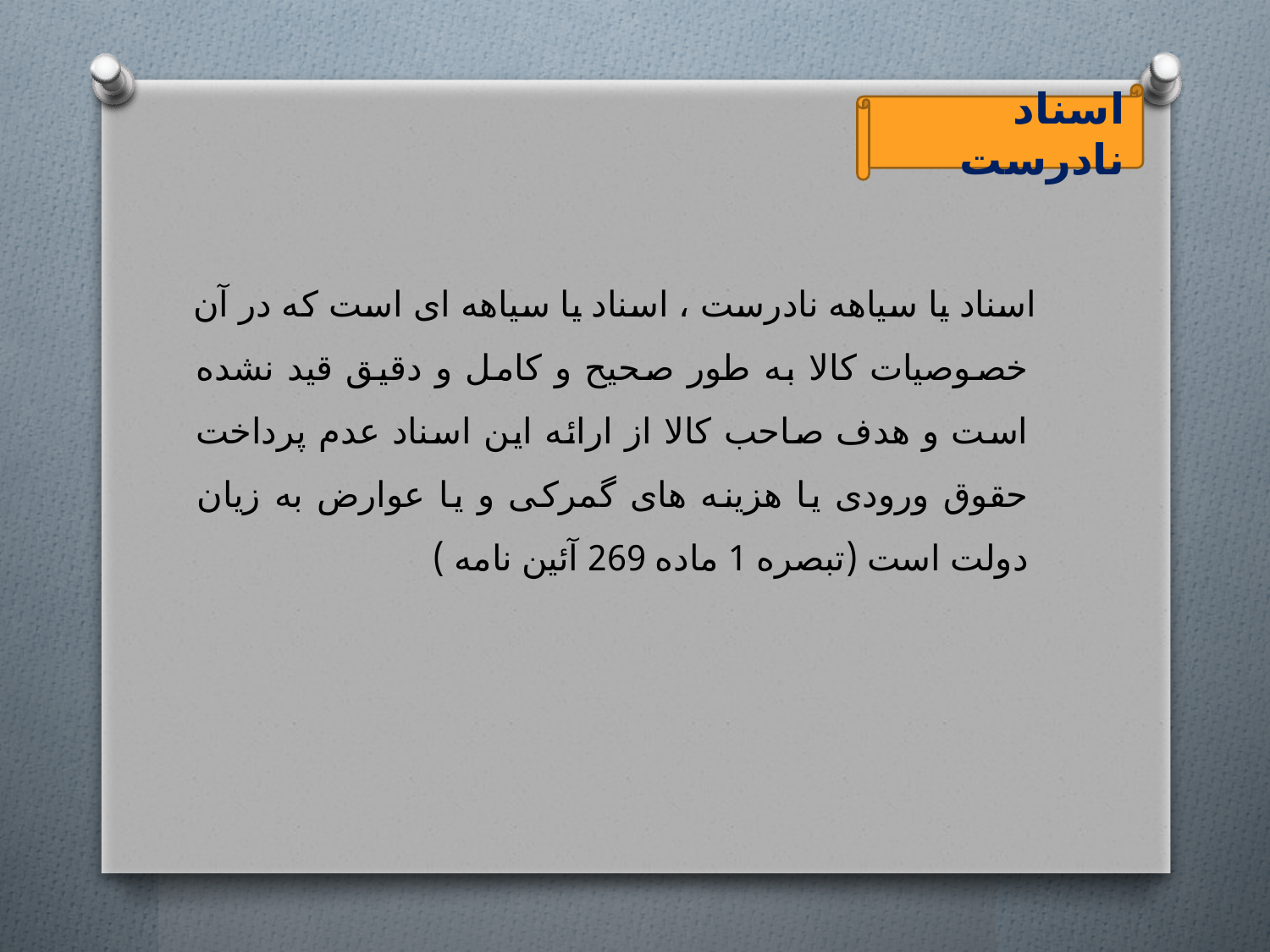

اسناد نادرست
   اسناد یا سیاهه نادرست ، اسناد یا سیاهه ای است که در آن خصوصیات کالا به طور صحیح و کامل و دقیق قید نشده است و هدف صاحب کالا از ارائه این اسناد عدم پرداخت حقوق ورودی یا هزینه های گمرکی و یا عوارض به زیان دولت است (تبصره 1 ماده 269 آئین نامه )